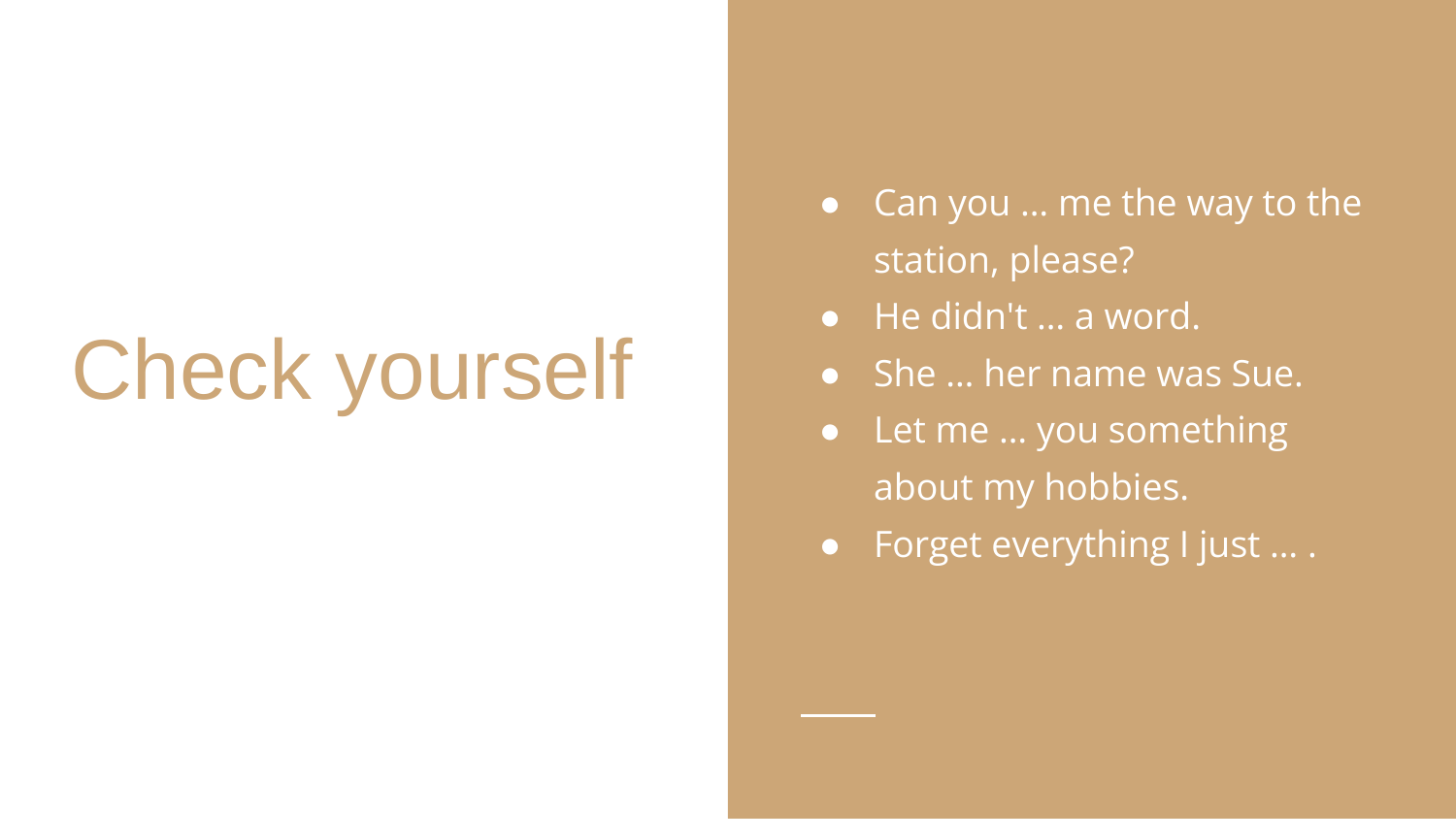

Can you … me the way to the station, please?
He didn't … a word.
She … her name was Sue.
Let me … you something about my hobbies.
Forget everything I just … .

# Check yourself